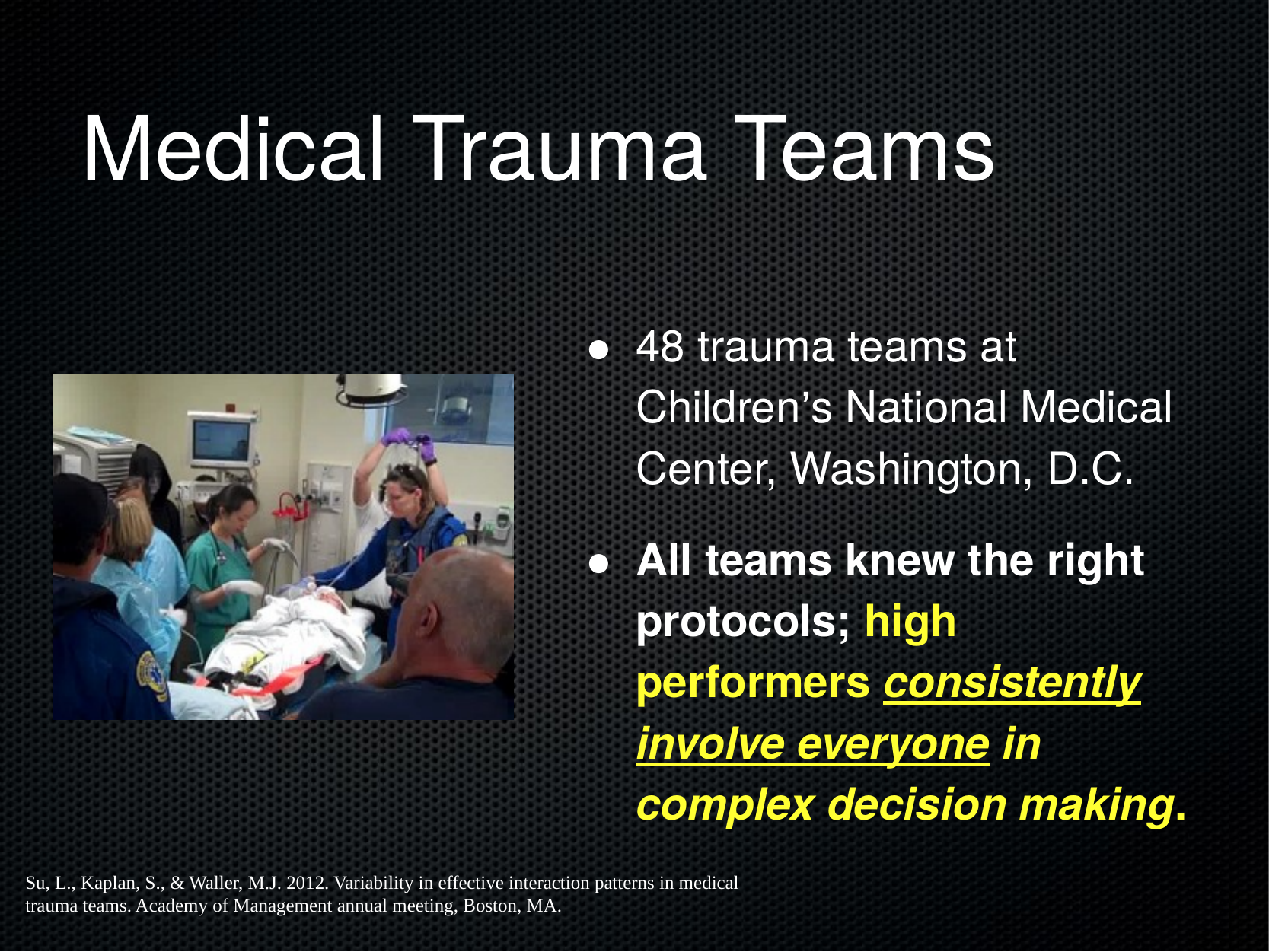

# Medical Trauma Teams
48 trauma teams at Children’s National Medical Center, Washington, D.C.
All teams knew the right protocols; high performers consistently involve everyone in complex decision making.

Su, L., Kaplan, S., & Waller, M.J. 2012. Variability in effective interaction patterns in medical
trauma teams. Academy of Management annual meeting, Boston, MA.